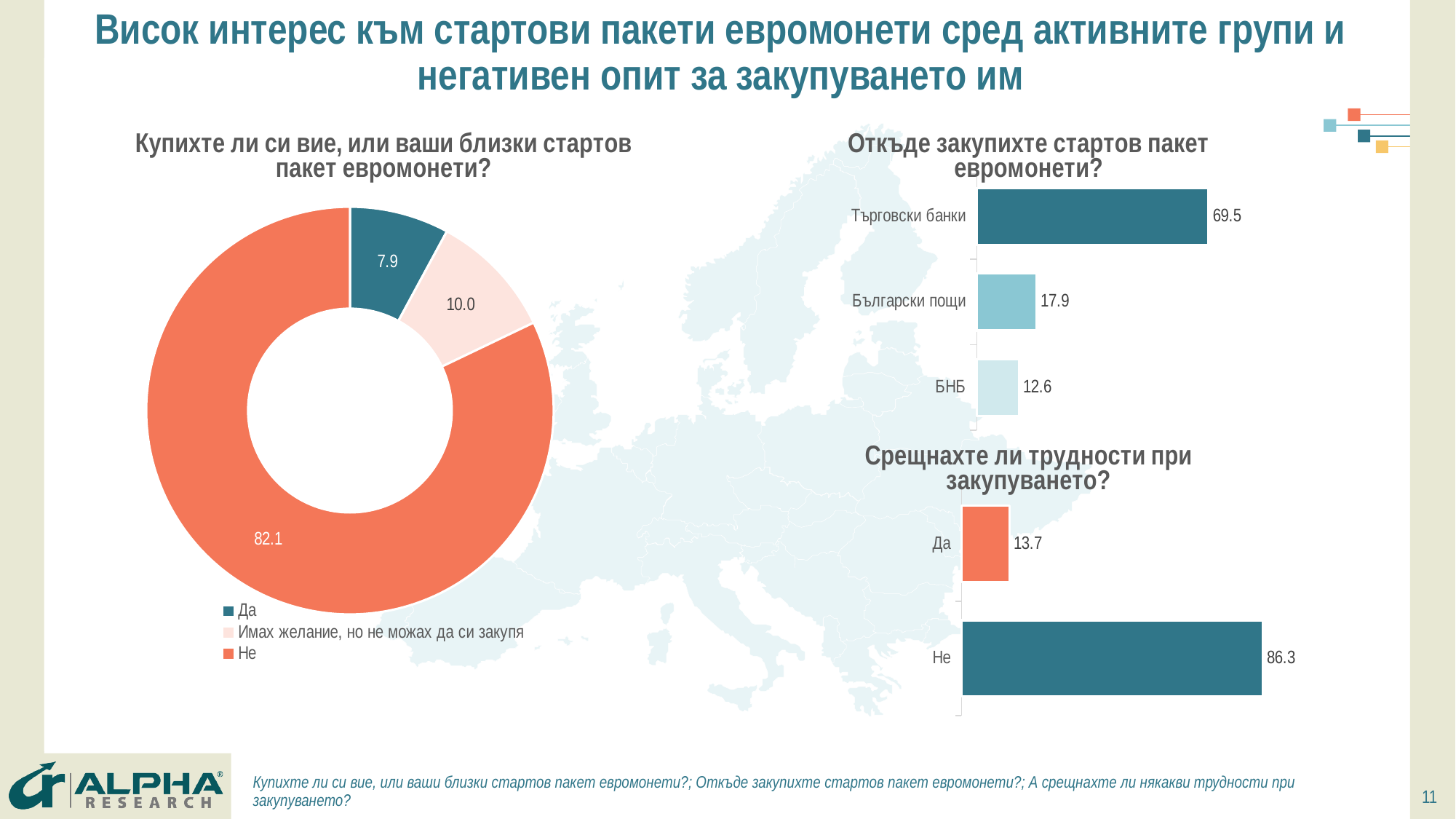

# Висок интерес към стартови пакети евромонети сред активните групи и негативен опит за закупуването им

### Chart:

| Category | Купихте ли си вие, или ваши близки стартов пакет евромонети? |
|---|---|
| Да | 7.9 |
| Имах желание, но не можах да си закупя | 10.0 |
| Не | 82.1 |

### Chart:

| Category | Откъде закупихте стартов пакет евромонети? |
|---|---|
| Търговски банки | 69.5 |
| Български пощи | 17.9 |
| БНБ | 12.6 |

### Chart: Срещнахте ли трудности при закупуването?

| Category | А срещнахте ли някакви трудности при закупуването? |
|---|---|
| Да | 13.7 |
| Не | 86.3 |
Купихте ли си вие, или ваши близки стартов пакет евромонети?; Откъде закупихте стартов пакет евромонети?; А срещнахте ли някакви трудности при закупуването?
11